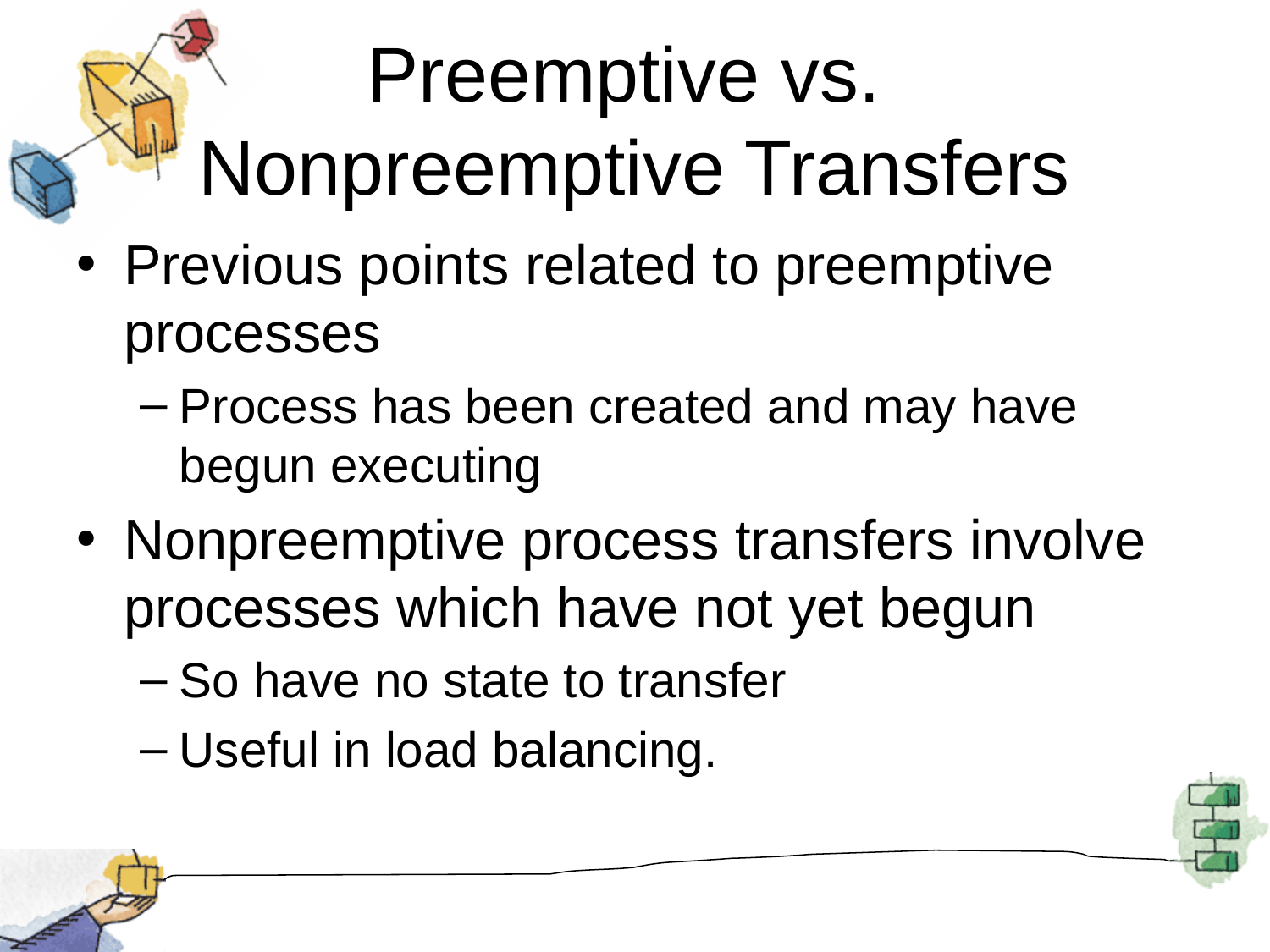

# Preemptive vs. Nonpreemptive Transfers
Previous points related to preemptive processes
Process has been created and may have begun executing
Nonpreemptive process transfers involve processes which have not yet begun
So have no state to transfer
Useful in load balancing.